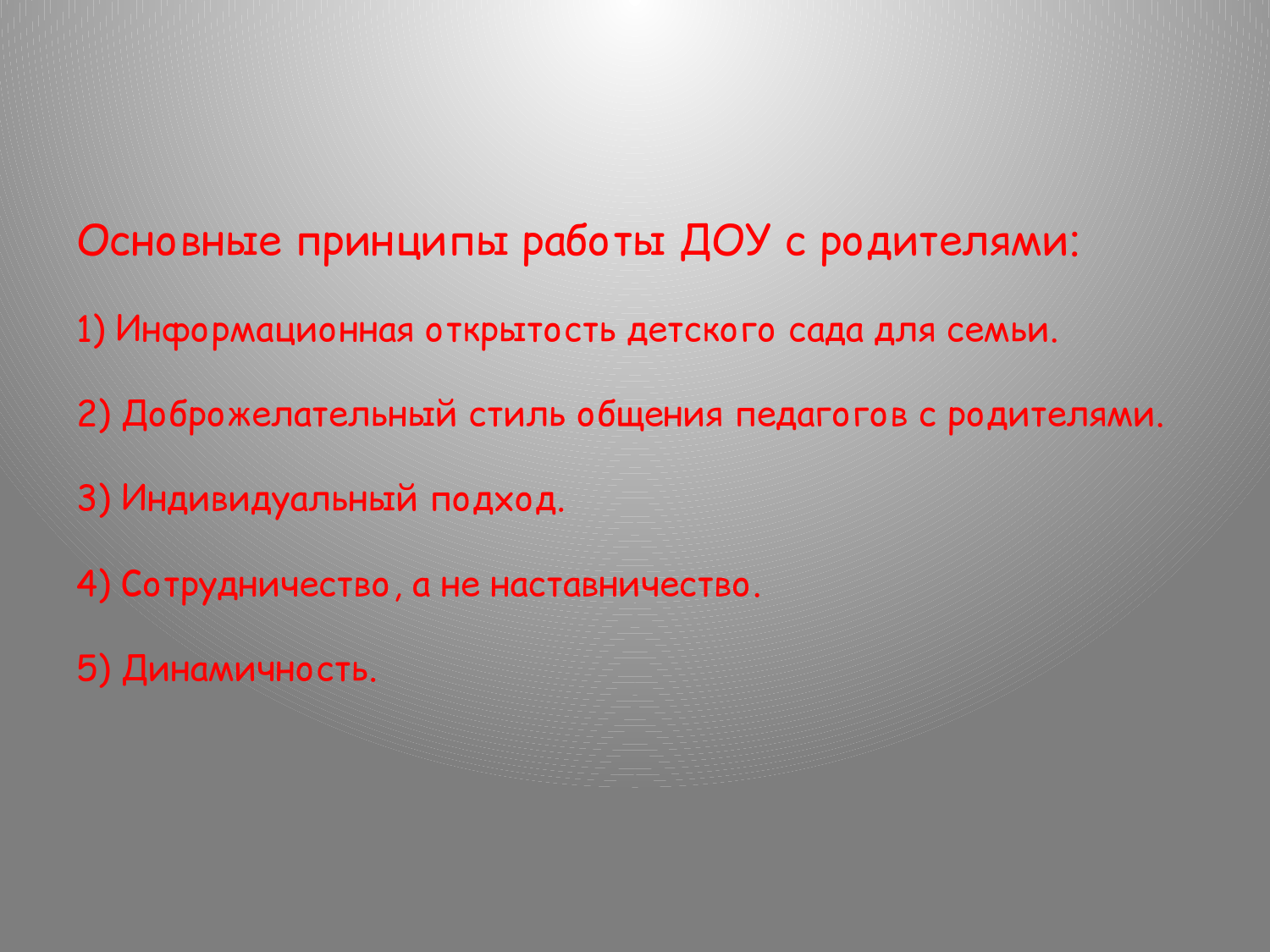

# Основные принципы работы ДОУ с родителями: 1) Информационная открытость детского сада для семьи. 2) Доброжелательный стиль общения педагогов с родителями. 3) Индивидуальный подход. 4) Сотрудничество, а не наставничество. 5) Динамичность.